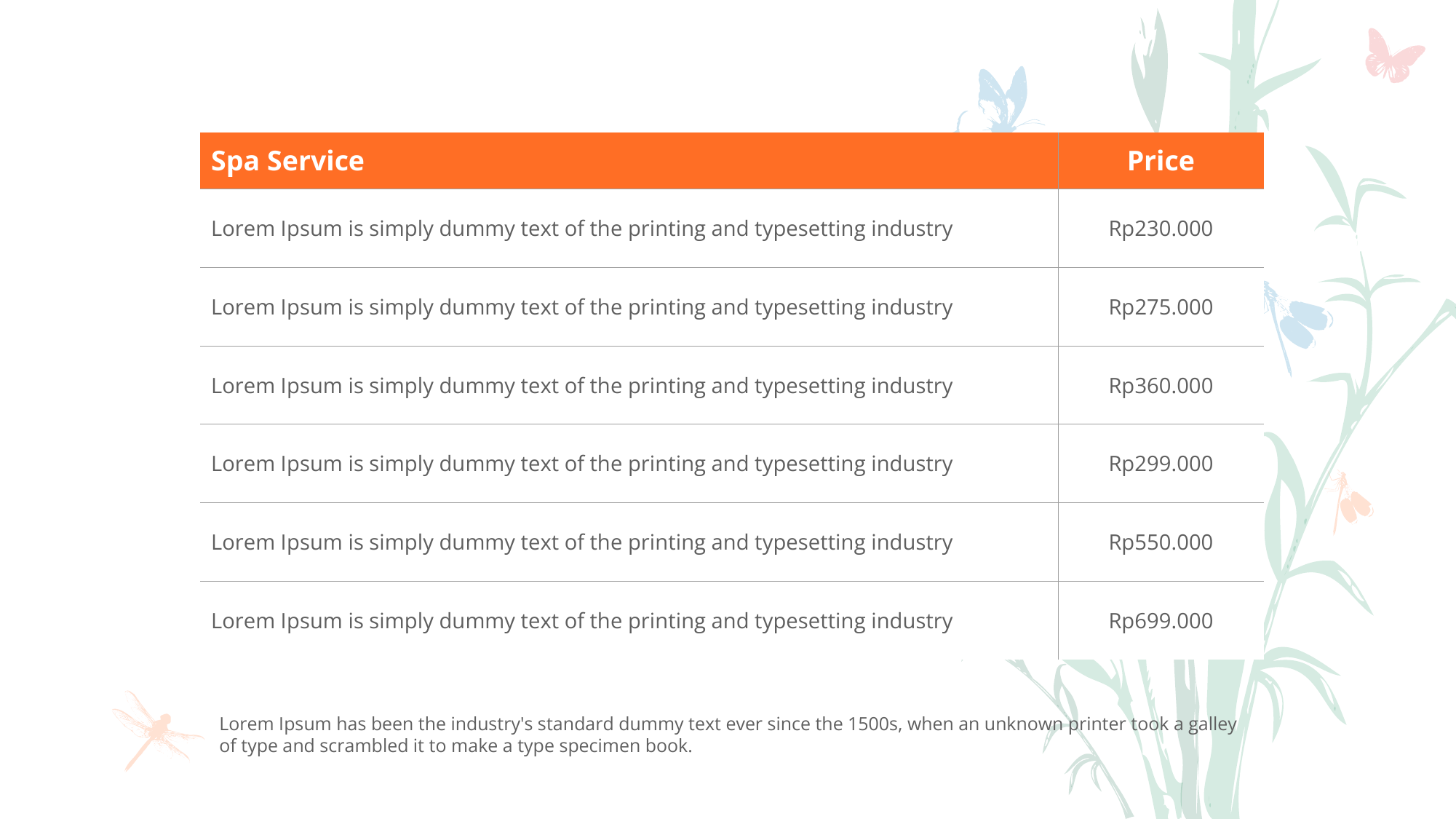

| Spa Service | Price |
| --- | --- |
| Lorem Ipsum is simply dummy text of the printing and typesetting industry | Rp230.000 |
| Lorem Ipsum is simply dummy text of the printing and typesetting industry | Rp275.000 |
| Lorem Ipsum is simply dummy text of the printing and typesetting industry | Rp360.000 |
| Lorem Ipsum is simply dummy text of the printing and typesetting industry | Rp299.000 |
| Lorem Ipsum is simply dummy text of the printing and typesetting industry | Rp550.000 |
| Lorem Ipsum is simply dummy text of the printing and typesetting industry | Rp699.000 |
Lorem Ipsum has been the industry's standard dummy text ever since the 1500s, when an unknown printer took a galley of type and scrambled it to make a type specimen book.